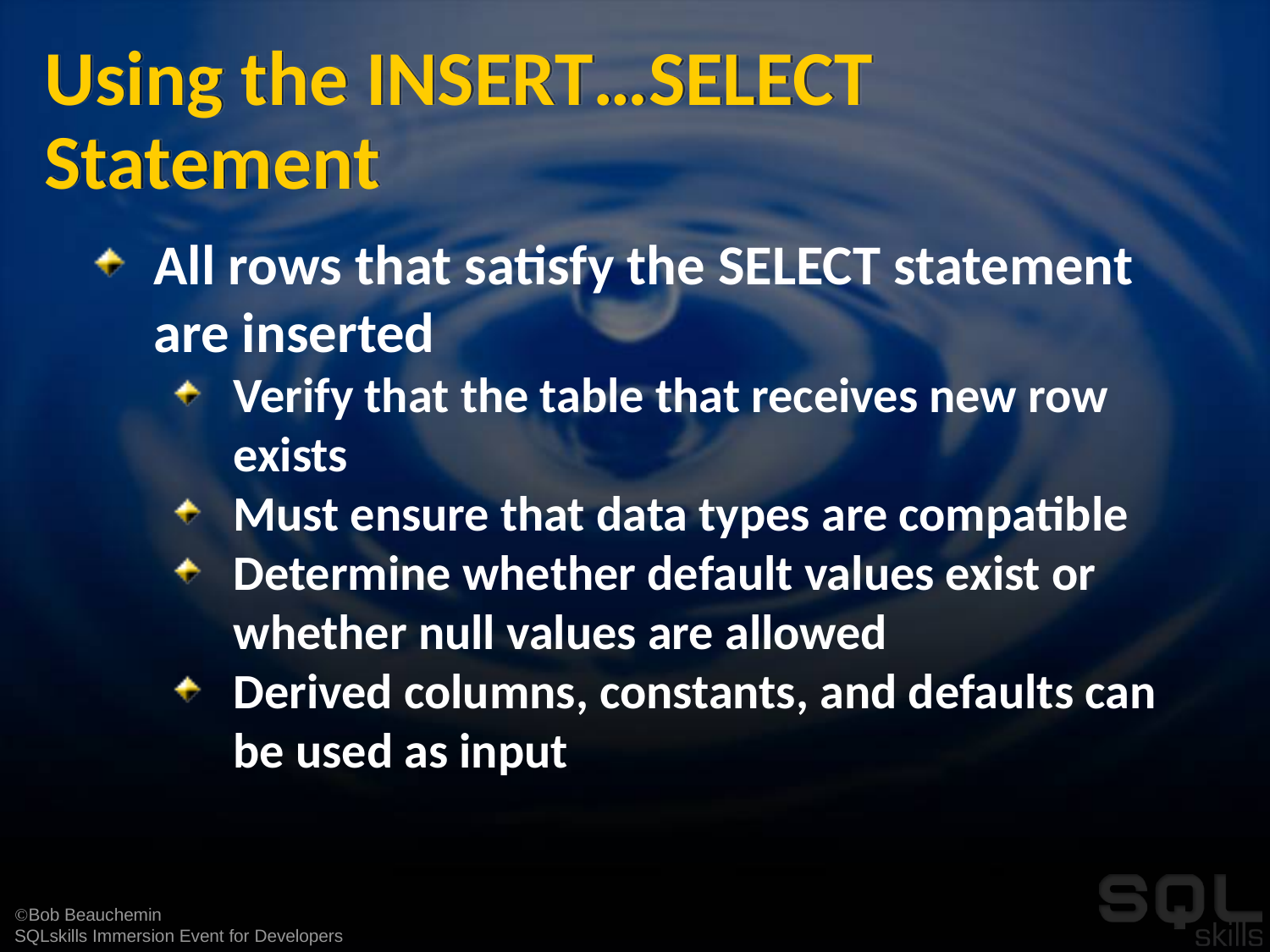

# Using the INSERT…SELECT Statement
All rows that satisfy the SELECT statement are inserted
Verify that the table that receives new row exists
Must ensure that data types are compatible
Determine whether default values exist or whether null values are allowed
Derived columns, constants, and defaults can be used as input